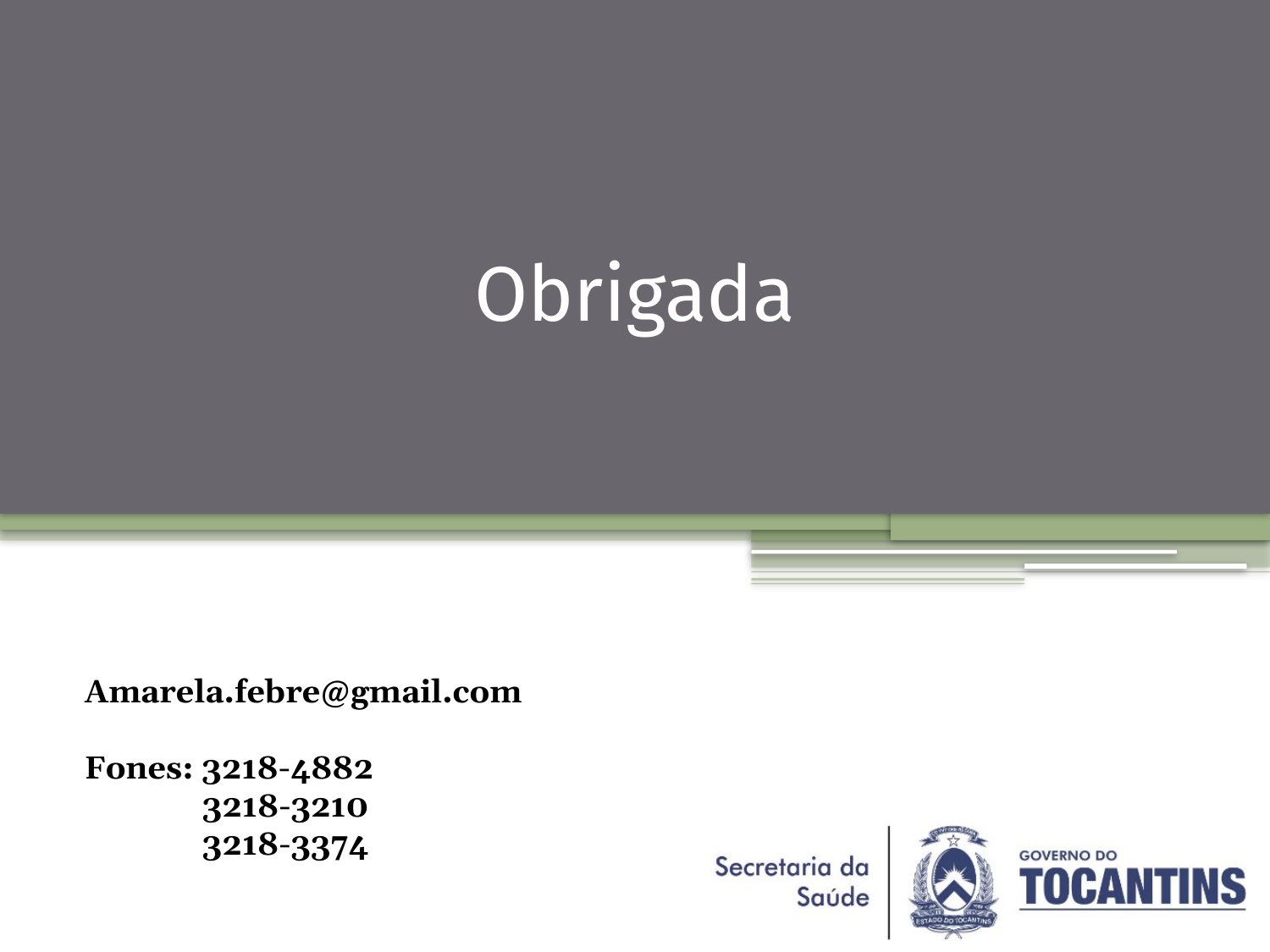

# Obrigada
Amarela.febre@gmail.com

Fones: 3218-4882
3218-3210
3218-3374